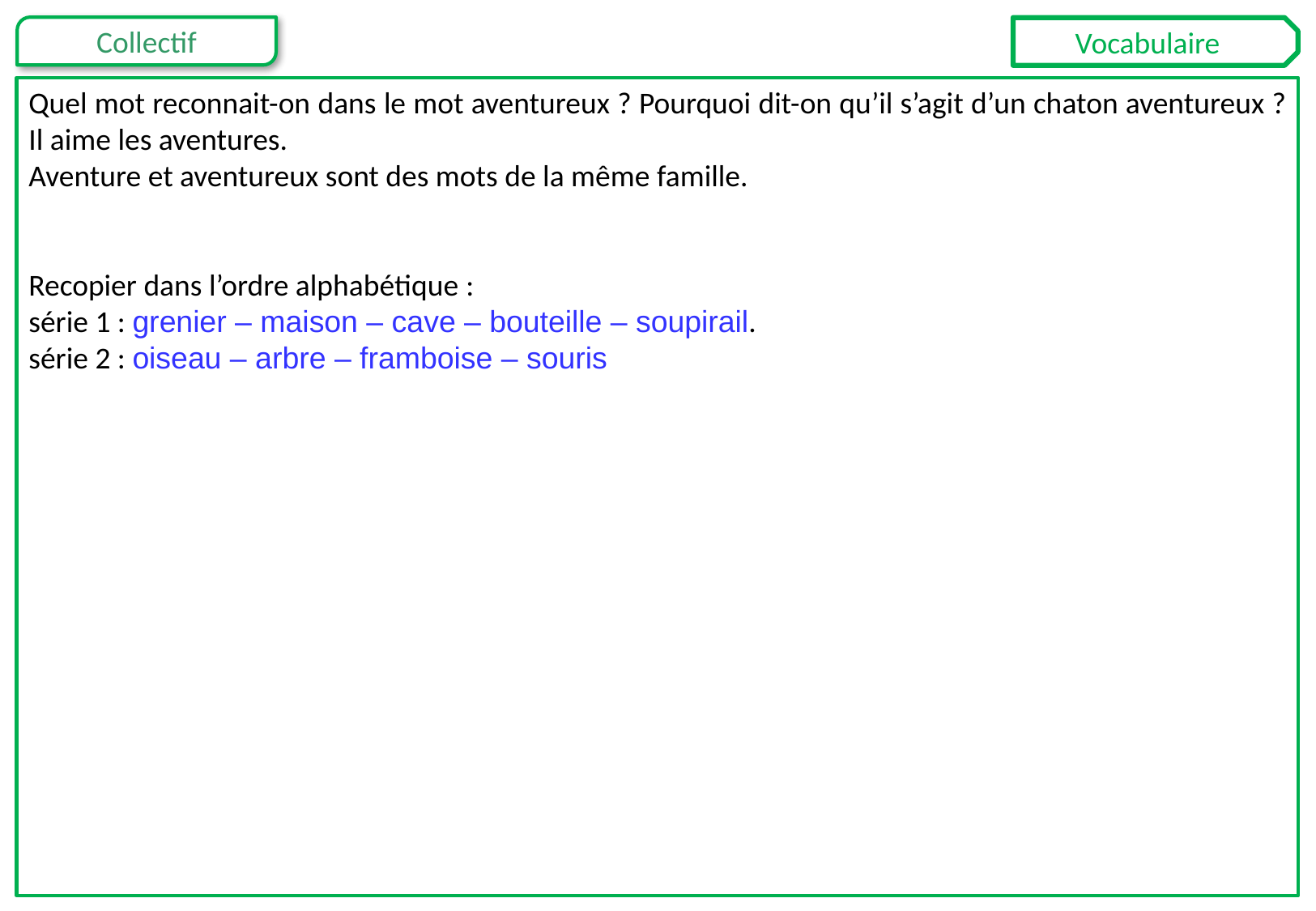

Vocabulaire
Quel mot reconnait-on dans le mot aventureux ? Pourquoi dit-on qu’il s’agit d’un chaton aventureux ? Il aime les aventures.
Aventure et aventureux sont des mots de la même famille.

Recopier dans l’ordre alphabétique :
série 1 : grenier – maison – cave – bouteille – soupirail.
série 2 : oiseau – arbre – framboise – souris